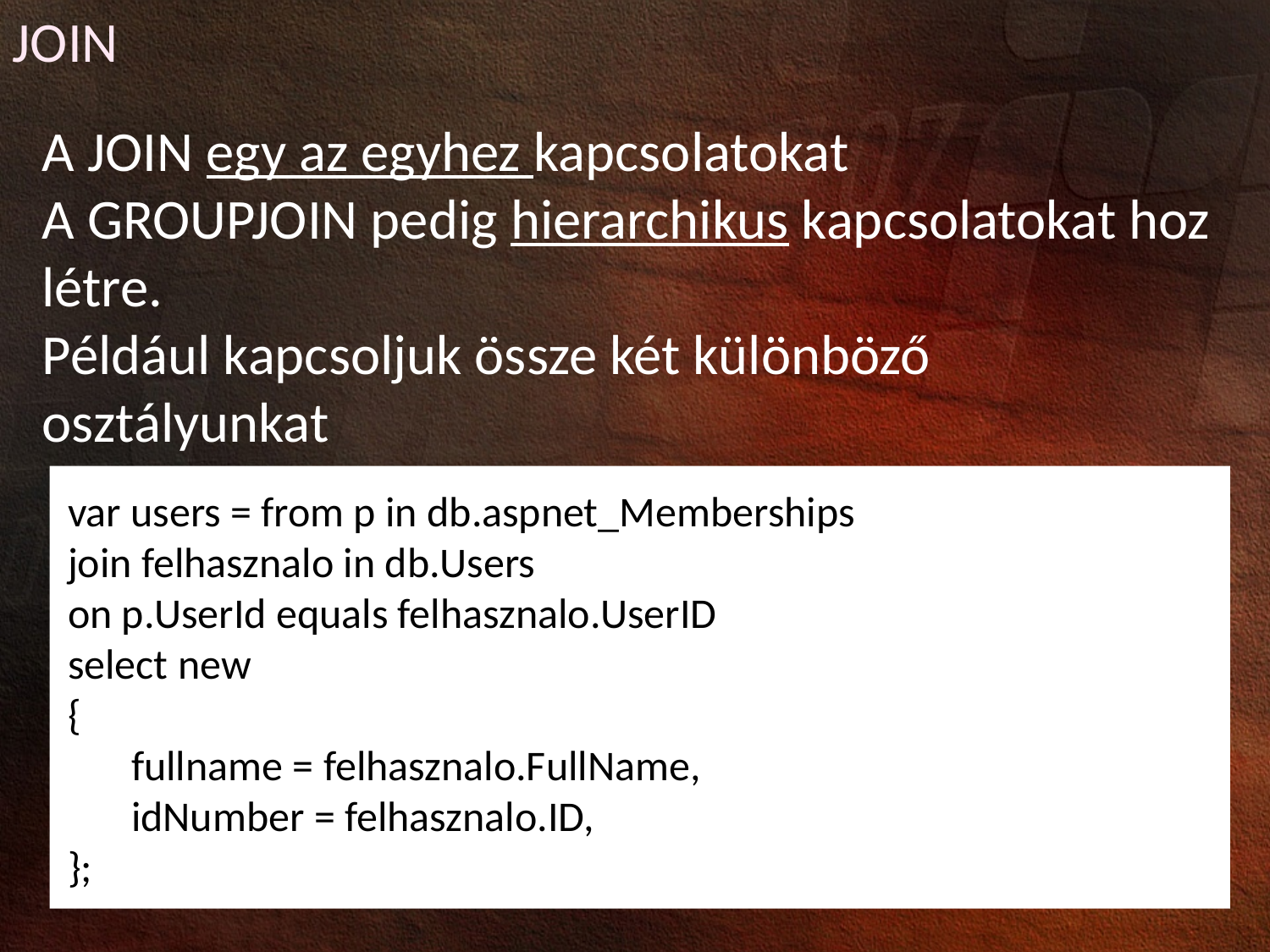

JOIN
A JOIN egy az egyhez kapcsolatokat
A GROUPJOIN pedig hierarchikus kapcsolatokat hoz létre.
Például kapcsoljuk össze két különböző osztályunkat

var users = from p in db.aspnet_Memberships
join felhasznalo in db.Users
on p.UserId equals felhasznalo.UserID
select new
{
fullname = felhasznalo.FullName,
idNumber = felhasznalo.ID,
};